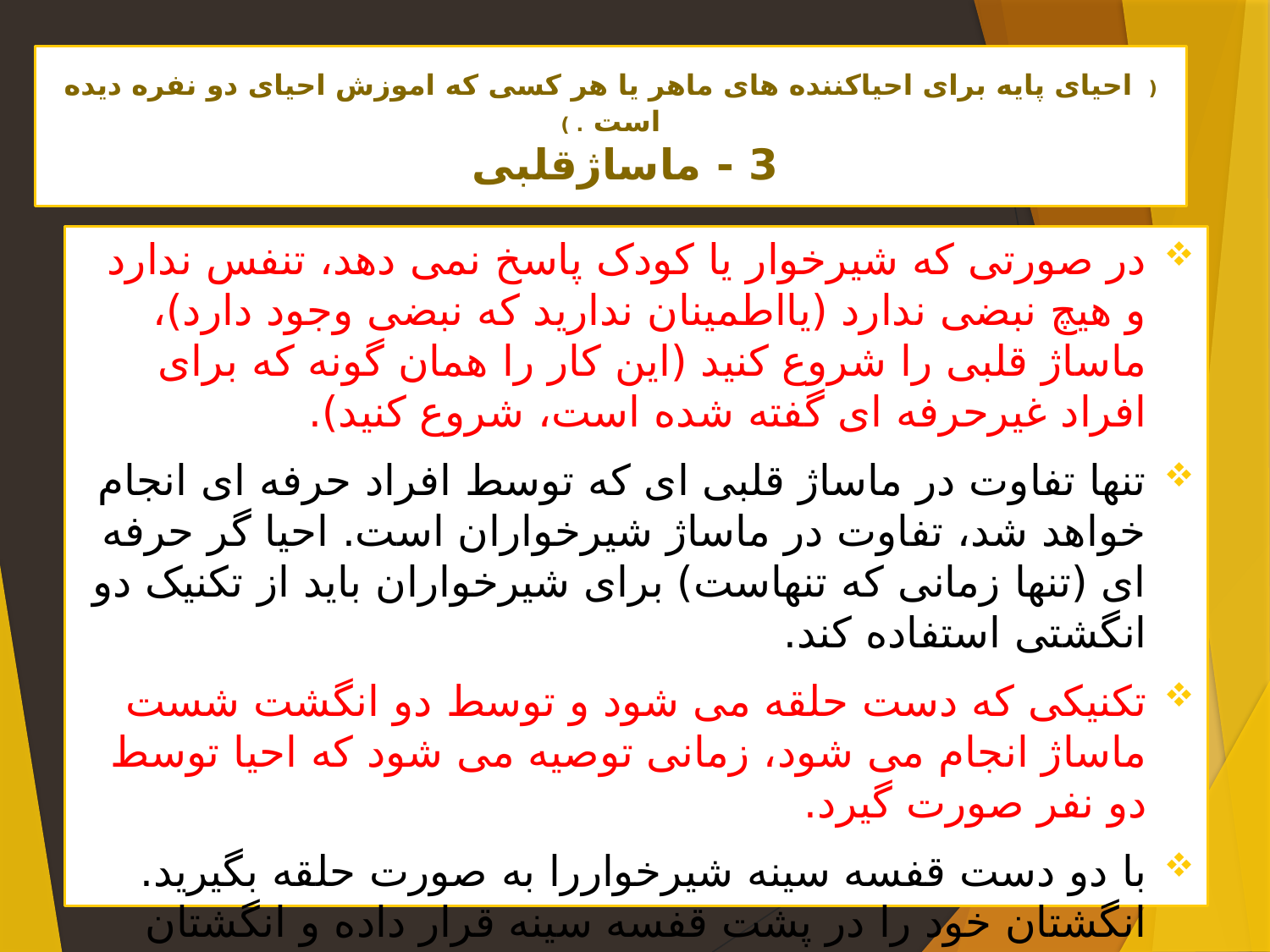

# ( احیای پایه برای احیاکننده های ماهر یا هر کسی که اموزش احیای دو نفره دیده است . ) 3 - ماساژقلبی
در صورتی که شیرخوار یا کودک پاسخ نمی دهد، تنفس ندارد و هیچ نبضی ندارد (یااطمینان ندارید که نبضی وجود دارد)، ماساژ قلبی را شروع کنید (این کار را همان گونه که برای افراد غیرحرفه ای گفته شده است، شروع کنید).
تنها تفاوت در ماساژ قلبی ای که توسط افراد حرفه ای انجام خواهد شد، تفاوت در ماساژ شیرخواران است. احیا گر حرفه ای (تنها زمانی که تنهاست) برای شیرخواران باید از تکنیک دو انگشتی استفاده کند.
تکنیکی که دست حلقه می شود و توسط دو انگشت شست ماساژ انجام می شود، زمانی توصیه می شود که احیا توسط دو نفر صورت گیرد.
با دو دست قفسه سینه شیرخواررا به صورت حلقه بگیرید. انگشتان خود را در پشت قفسه سینه قرار داده و انگشتان شصت را همراه با هم در یک سوم تحتانی استرنوم قرار دهید. خیلی محکم با انگشتان شصت استرنوم را فشار دهید.